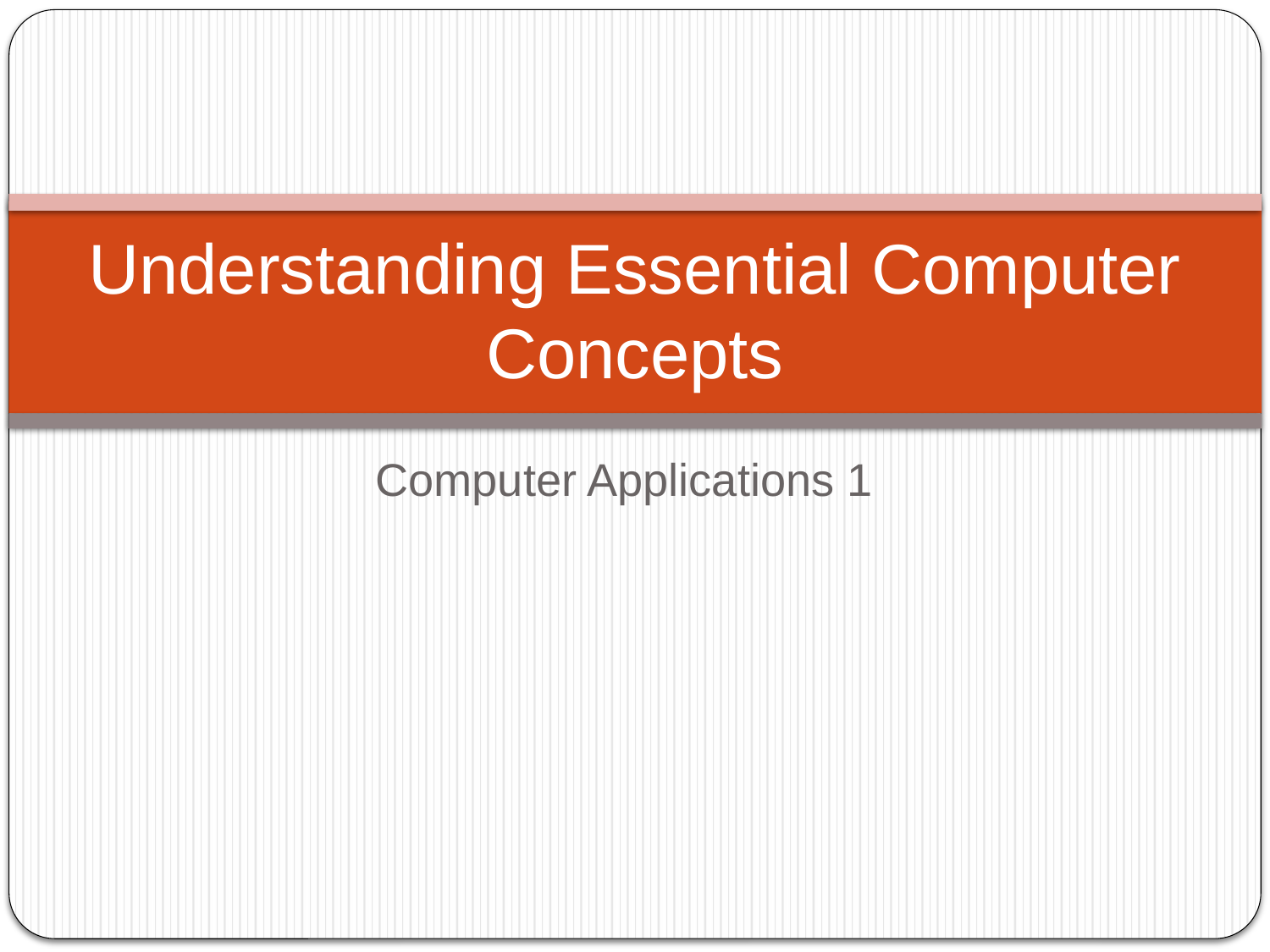

# Understanding Essential Computer Concepts
Computer Applications 1